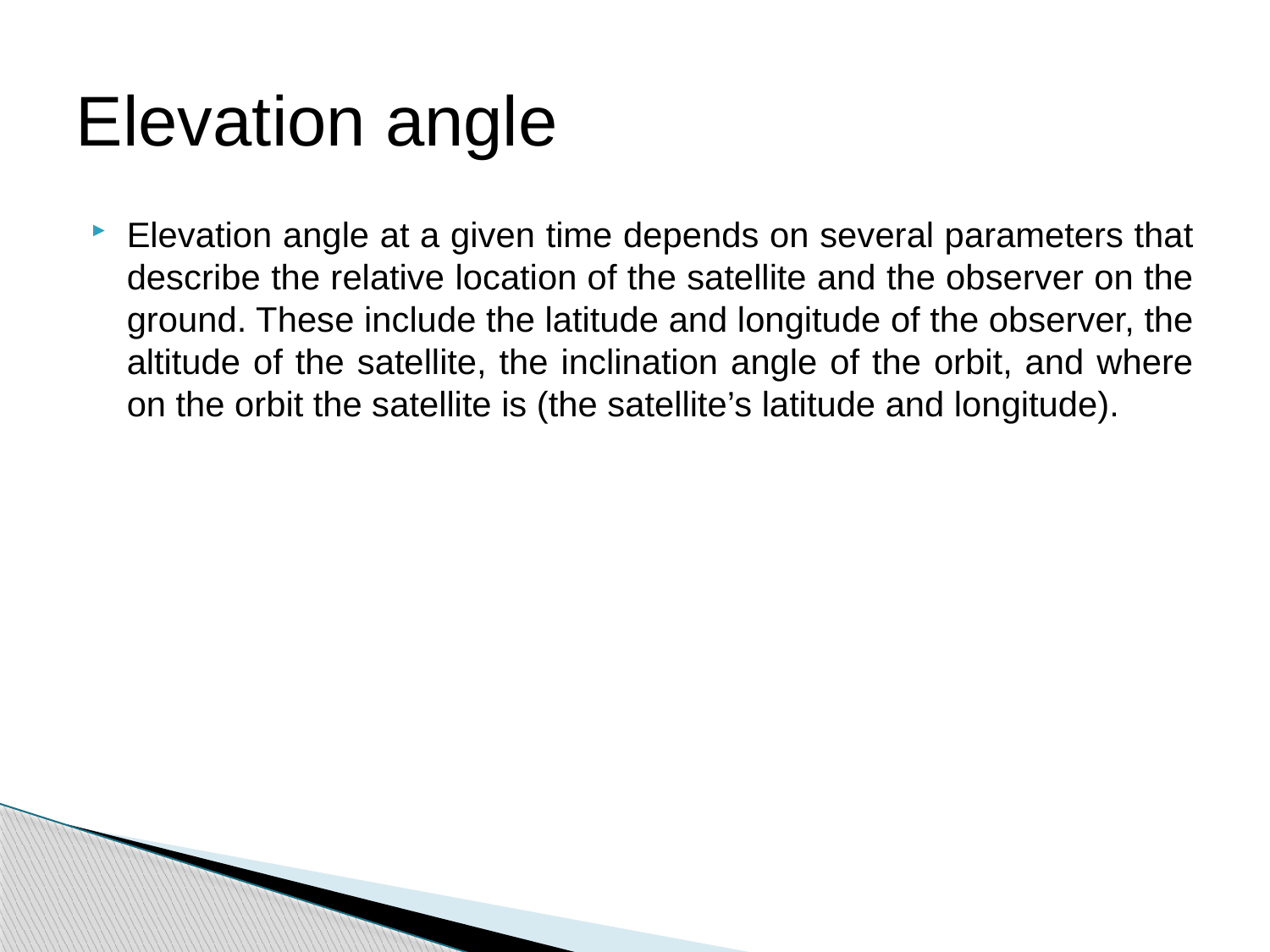

# Elevation angle
Elevation angle at a given time depends on several parameters that describe the relative location of the satellite and the observer on the ground. These include the latitude and longitude of the observer, the altitude of the satellite, the inclination angle of the orbit, and where on the orbit the satellite is (the satellite’s latitude and longitude).